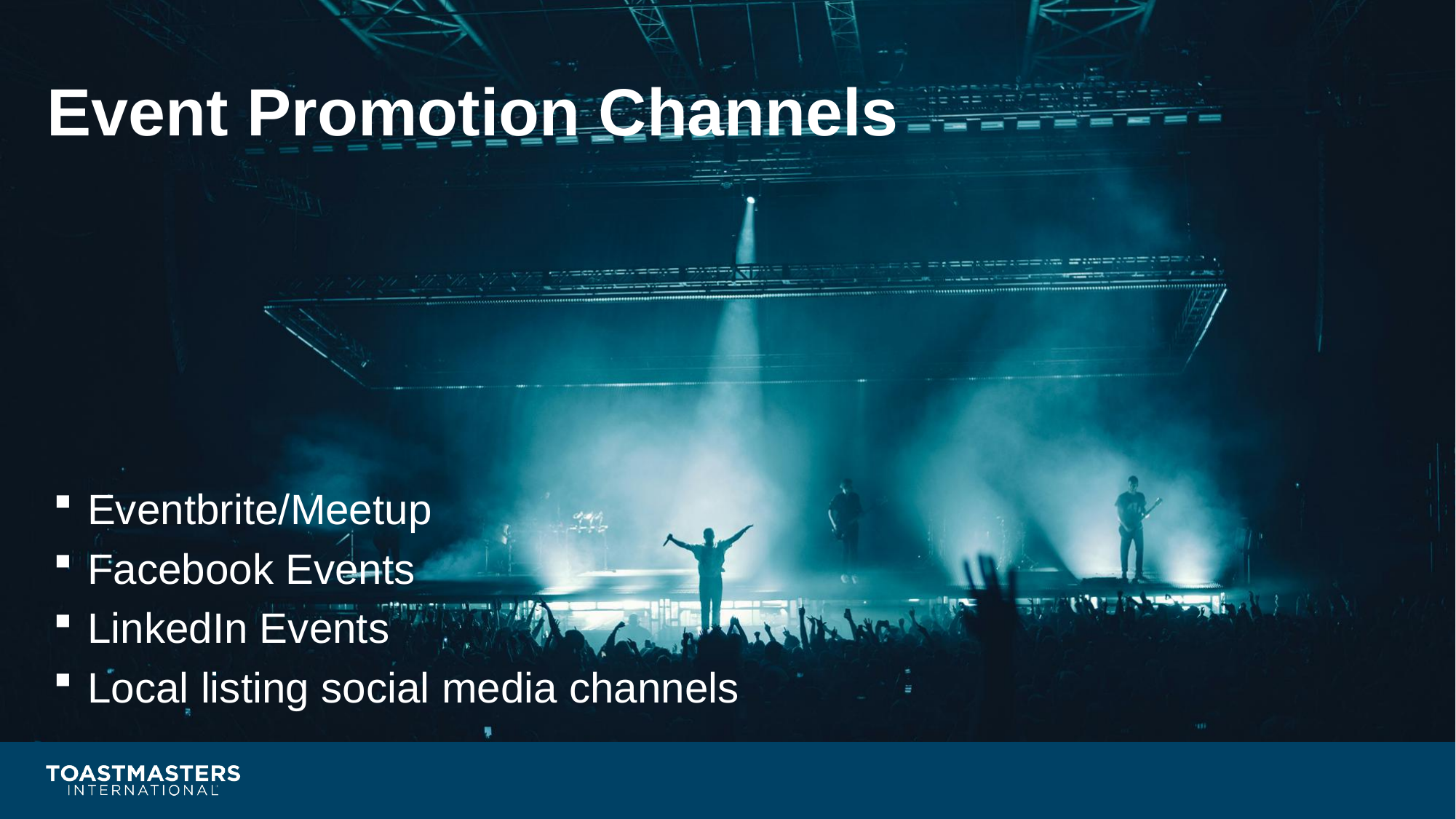

# Event Promotion Channels
Eventbrite/Meetup
Facebook Events
LinkedIn Events
Local listing social media channels